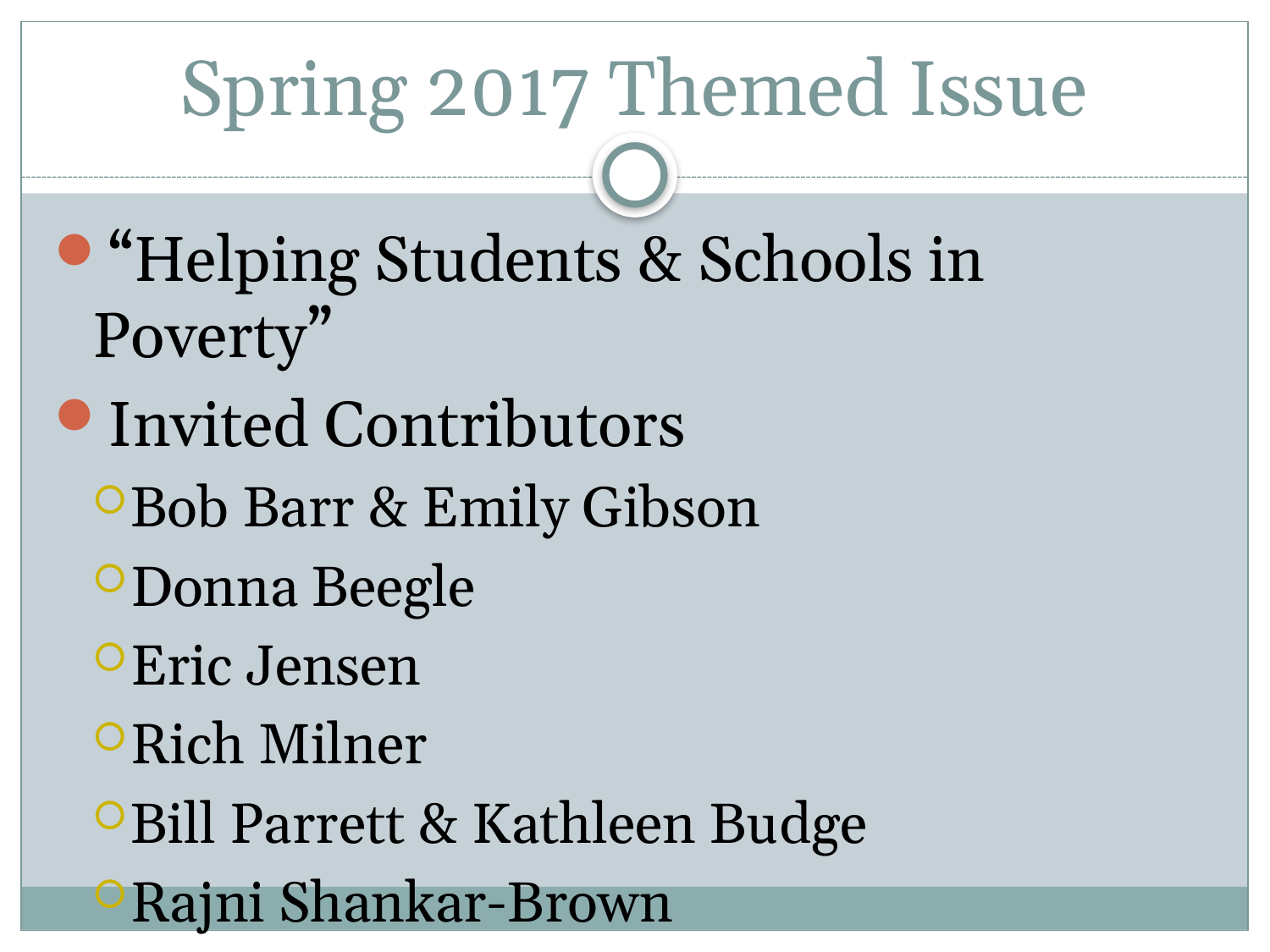

# Spring 2017 Themed Issue
“Helping Students & Schools in Poverty”
Invited Contributors
Bob Barr & Emily Gibson
Donna Beegle
Eric Jensen
Rich Milner
Bill Parrett & Kathleen Budge
Rajni Shankar-Brown